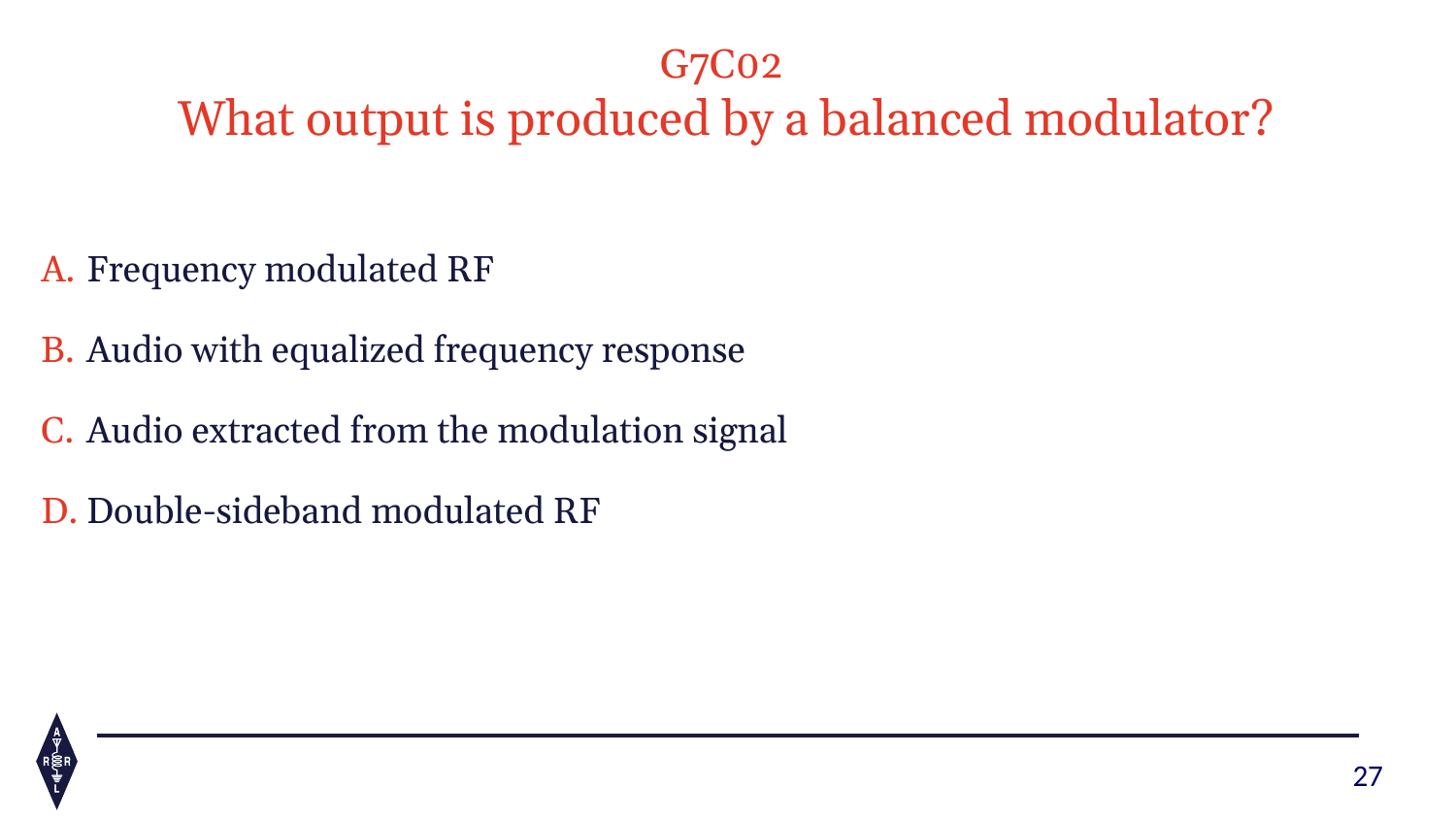

G7C02
What output is produced by a balanced modulator?
Frequency modulated RF
Audio with equalized frequency response
Audio extracted from the modulation signal
Double-sideband modulated RF
27